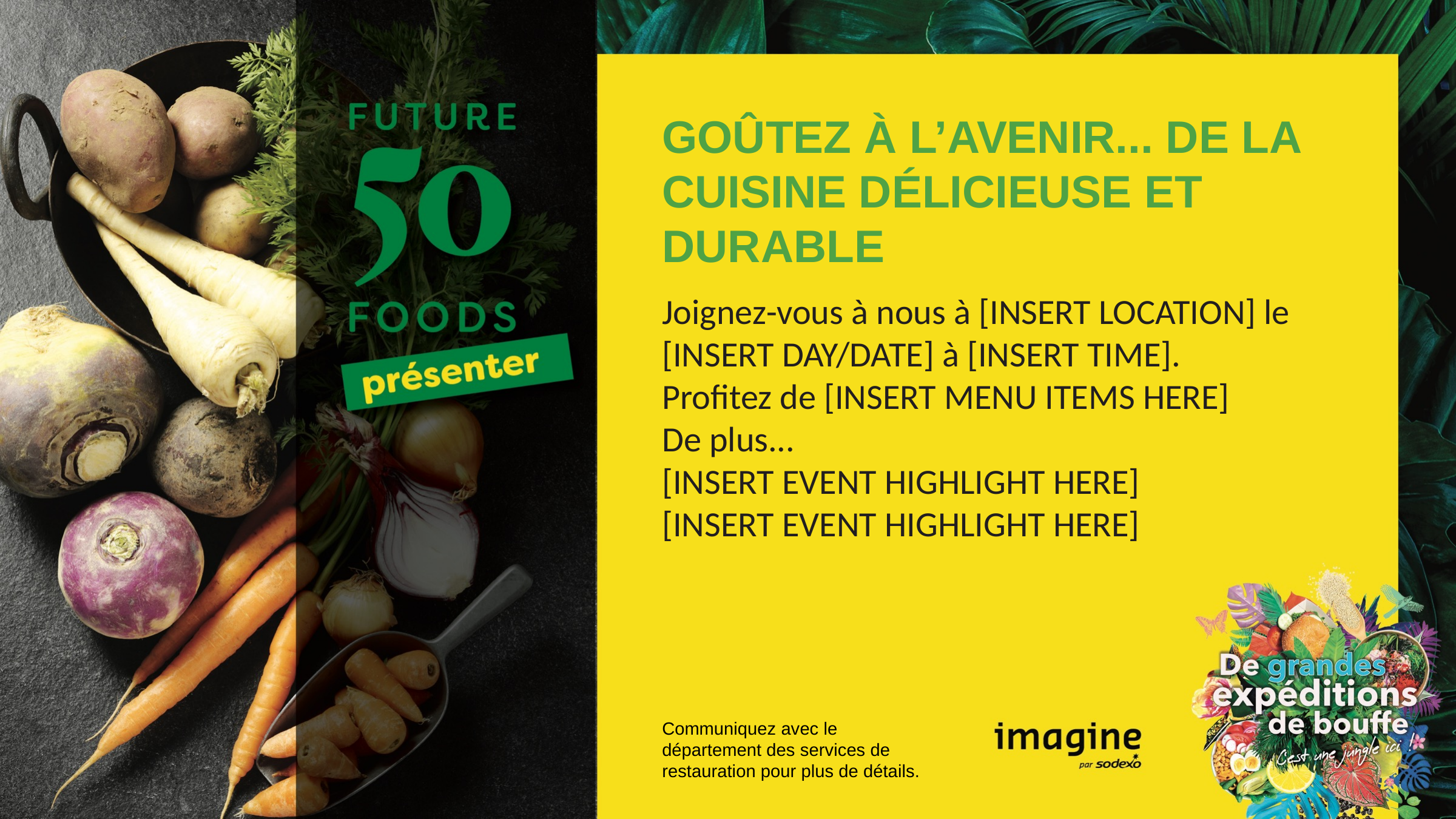

GOÛTEZ À L’AVENIR... DE LA CUISINE DÉLICIEUSE ET DURABLE
Joignez-vous à nous à [INSERT LOCATION] le [INSERT DAY/DATE] à [INSERT TIME].
Profitez de [INSERT MENU ITEMS HERE]
De plus...
[INSERT EVENT HIGHLIGHT HERE]
[INSERT EVENT HIGHLIGHT HERE]

Communiquez avec le département des services de restauration pour plus de détails.